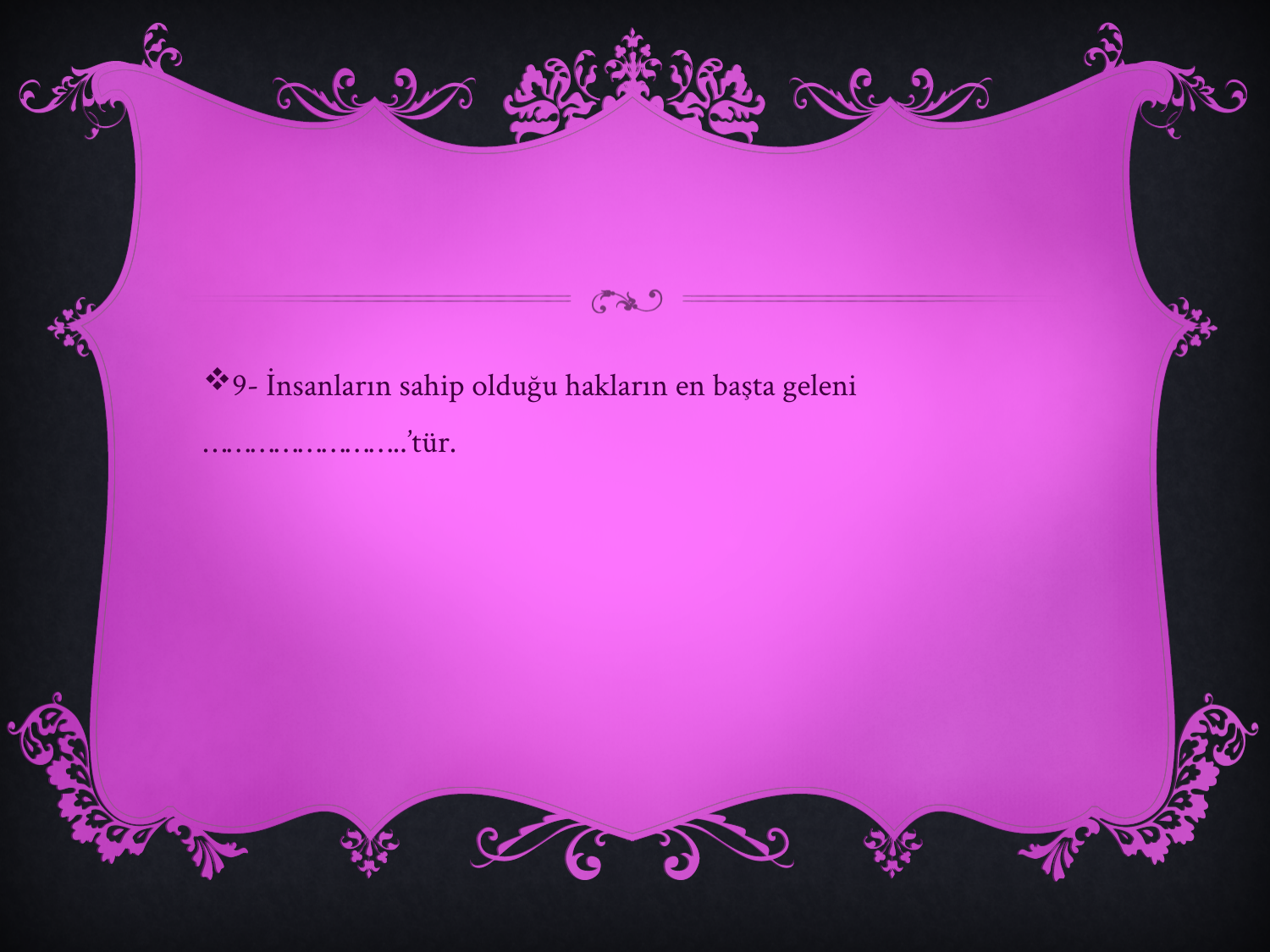

#
9- İnsanların sahip olduğu hakların en başta geleni ……………………..’tür.